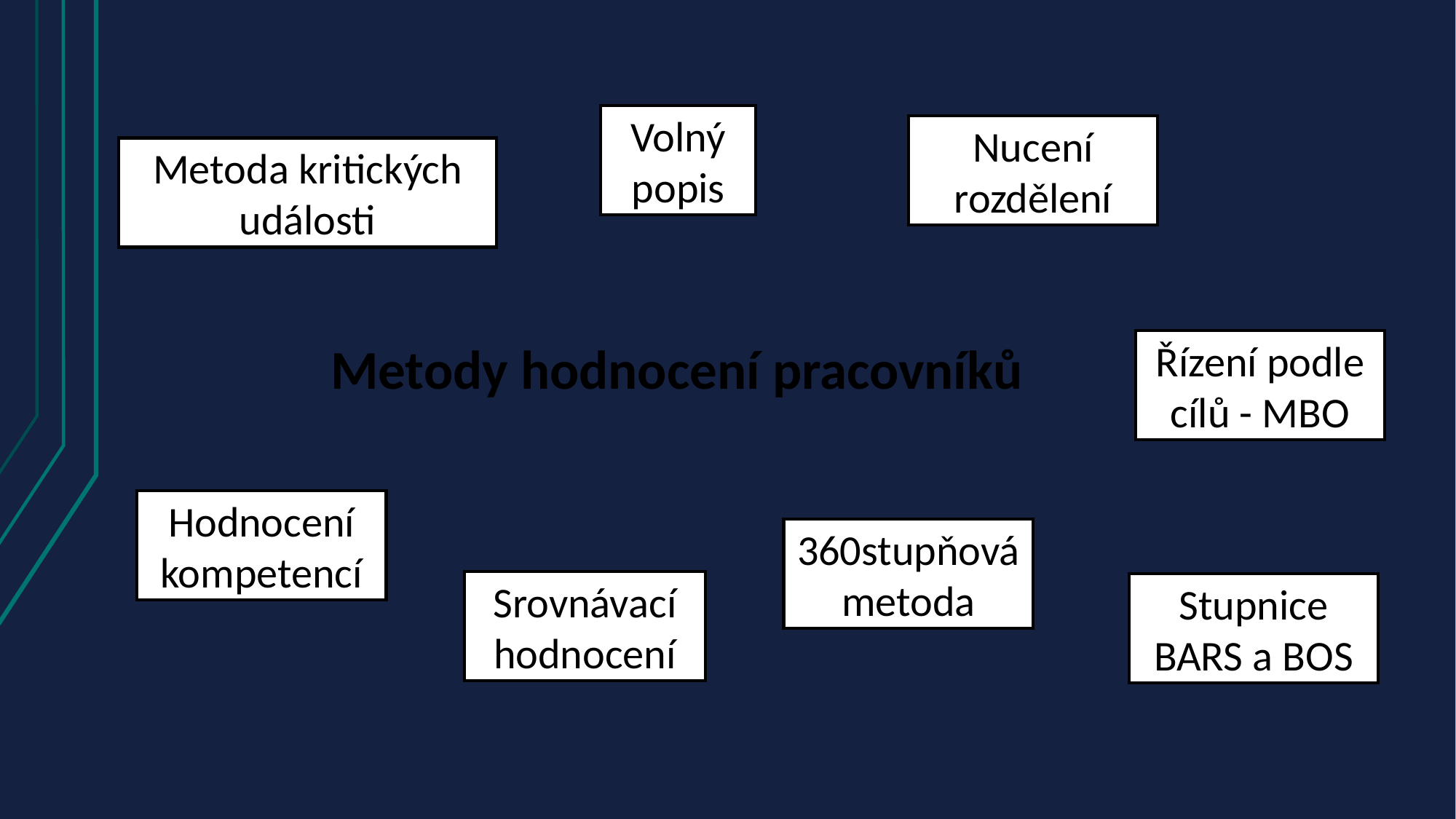

Volný popis
Nucení rozdělení
Metoda kritických události
# Metody hodnocení pracovníků
Řízení podle cílů - MBO
Hodnocení kompetencí
360stupňová metoda
Srovnávací hodnocení
Stupnice BARS a BOS